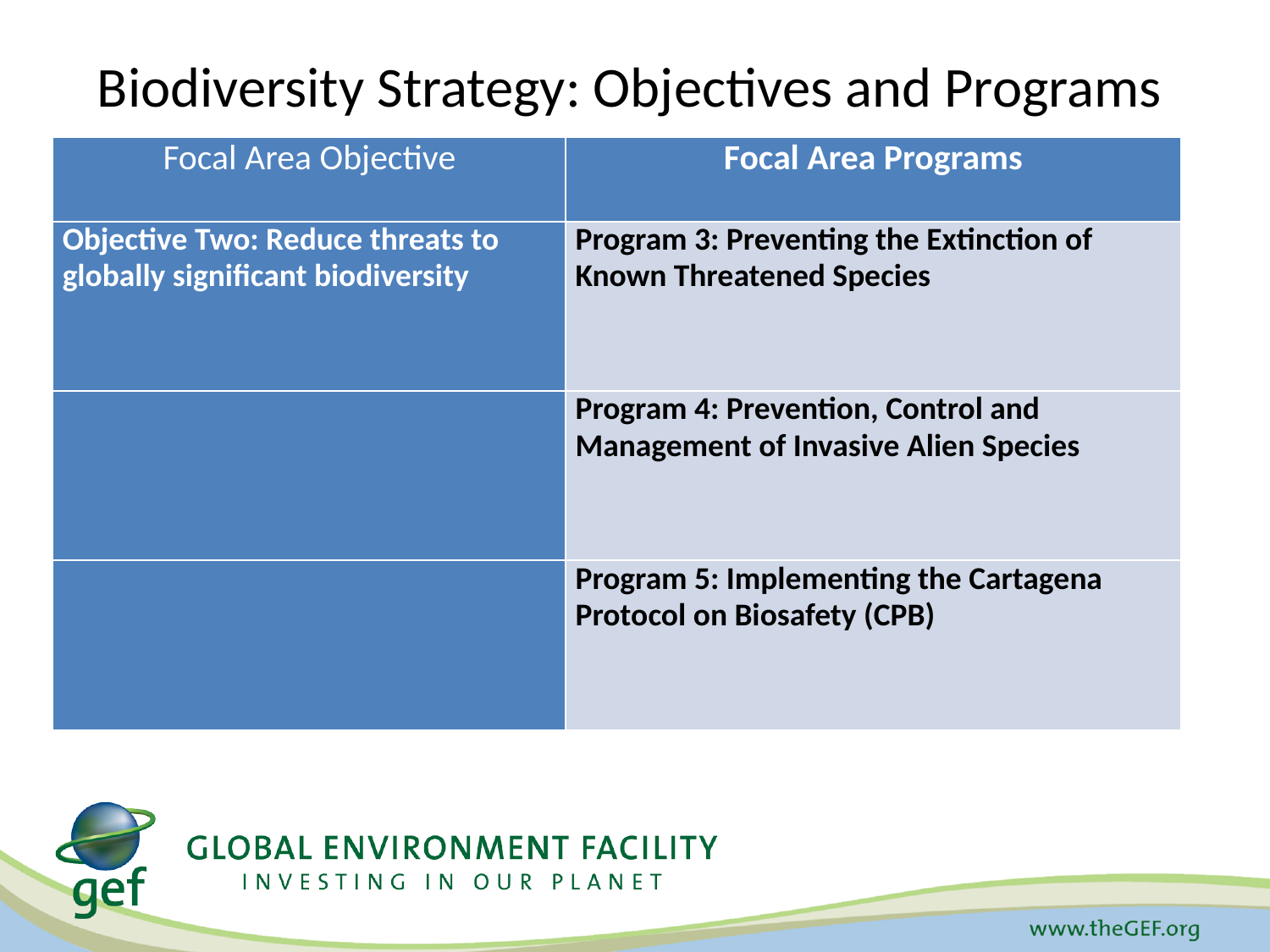

# Biodiversity Strategy: Objectives and Programs
| Focal Area Objective | Focal Area Programs |
| --- | --- |
| Objective Two: Reduce threats to globally significant biodiversity | Program 3: Preventing the Extinction of Known Threatened Species |
|  | Program 4: Prevention, Control and Management of Invasive Alien Species |
|  | Program 5: Implementing the Cartagena Protocol on Biosafety (CPB) |